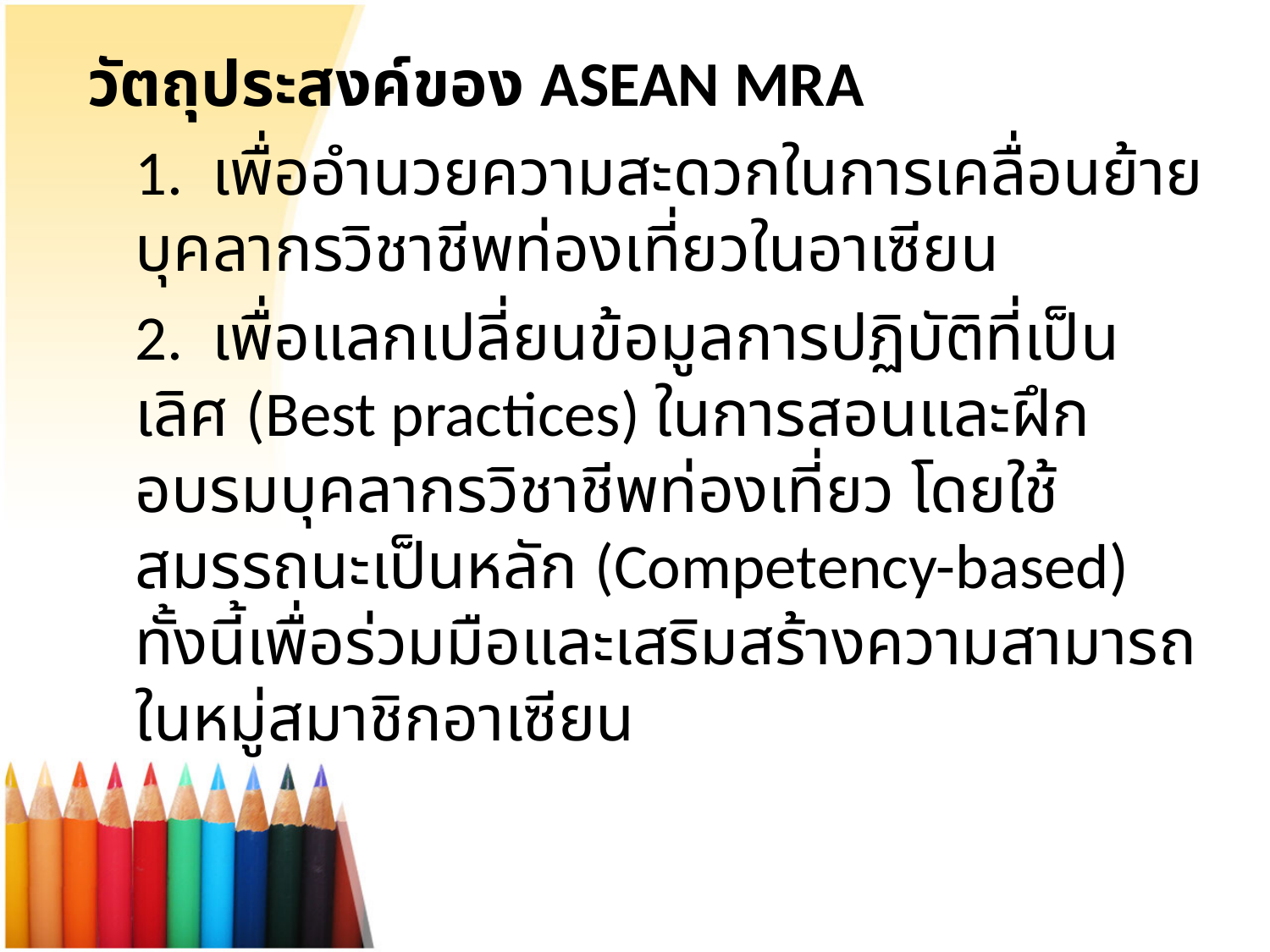

วัตถุประสงค์ของ ASEAN MRA
	1.  เพื่ออำนวยความสะดวกในการเคลื่อนย้ายบุคลากรวิชาชีพท่องเที่ยวในอาเซียน
	2.  เพื่อแลกเปลี่ยนข้อมูลการปฏิบัติที่เป็นเลิศ (Best practices) ในการสอนและฝึกอบรมบุคลากรวิชาชีพท่องเที่ยว โดยใช้สมรรถนะเป็นหลัก (Competency-based) ทั้งนี้เพื่อร่วมมือและเสริมสร้างความสามารถในหมู่สมาชิกอาเซียน